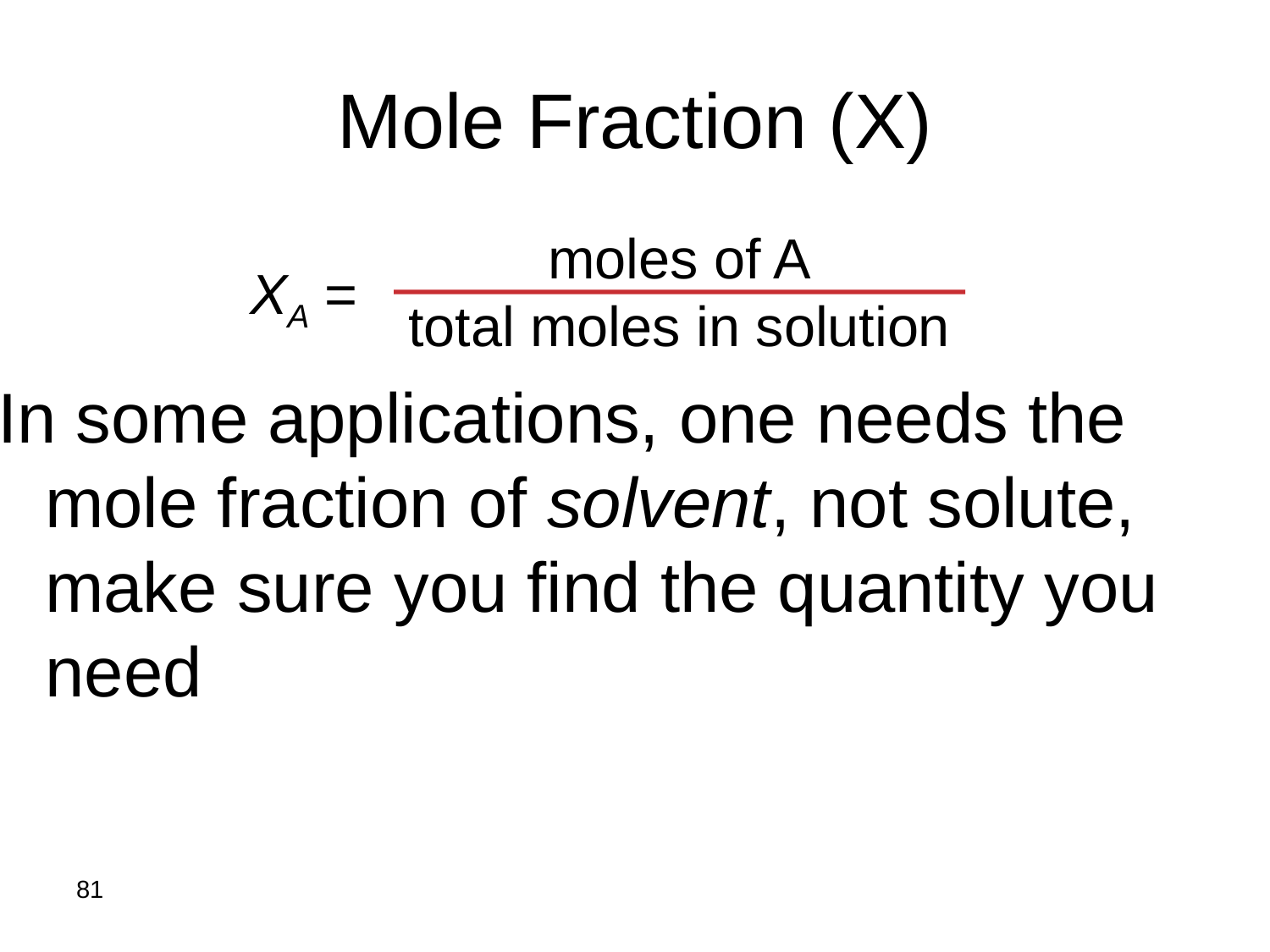

Mole Fraction (X)
moles of A
total moles in solution

XA =
In some applications, one needs the mole fraction of solvent, not solute, make sure you find the quantity you need
81